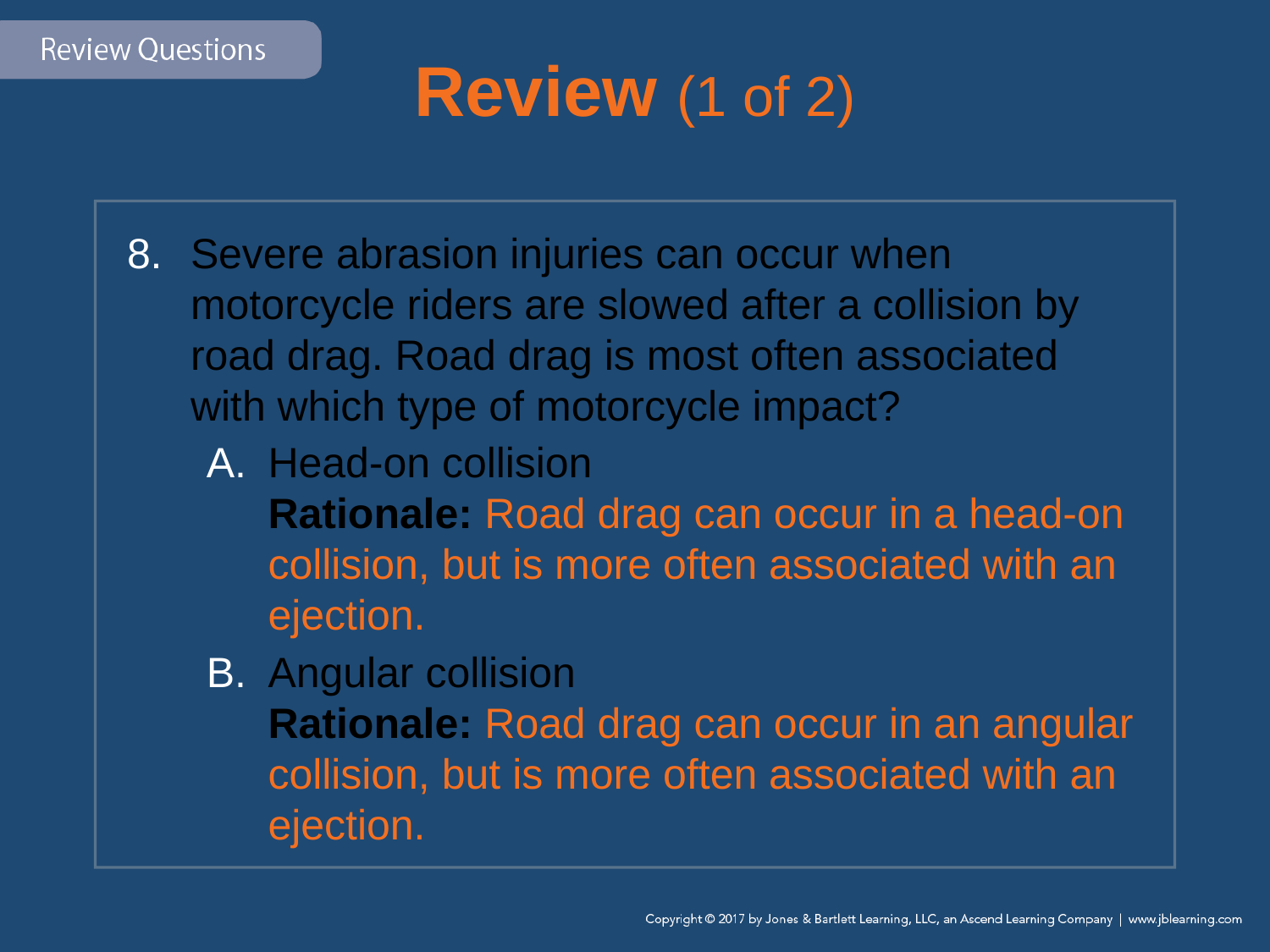

# Review (1 of 2)
Severe abrasion injuries can occur when motorcycle riders are slowed after a collision by road drag. Road drag is most often associated with which type of motorcycle impact?
Head-on collision
Rationale: Road drag can occur in a head-on collision, but is more often associated with an ejection.
Angular collision
Rationale: Road drag can occur in an angular collision, but is more often associated with an ejection.